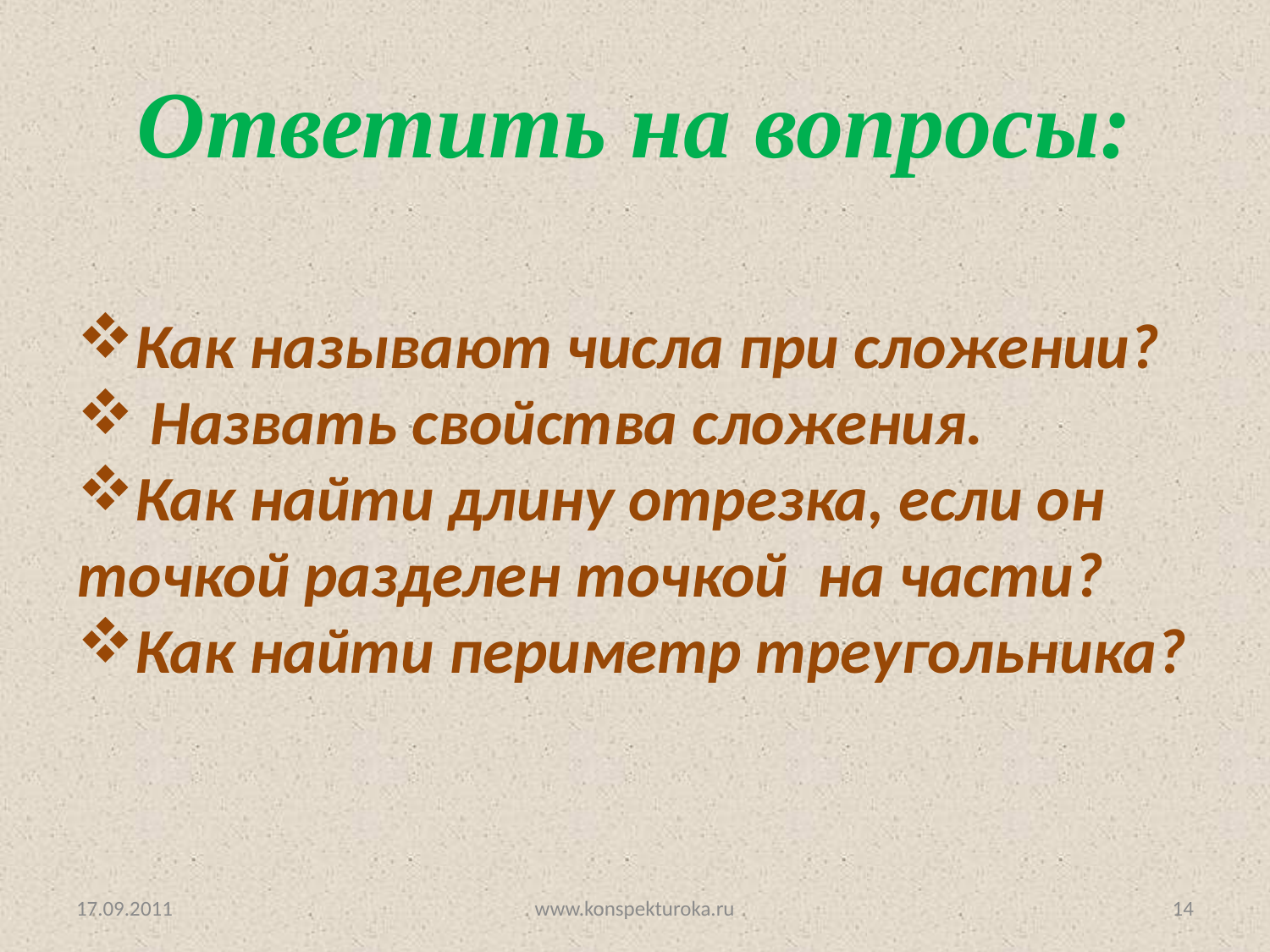

Ответить на вопросы:
Как называют числа при сложении?
 Назвать свойства сложения.
Как найти длину отрезка, если он точкой разделен точкой  на части?
Как найти периметр треугольника?
17.09.2011
www.konspekturoka.ru
14